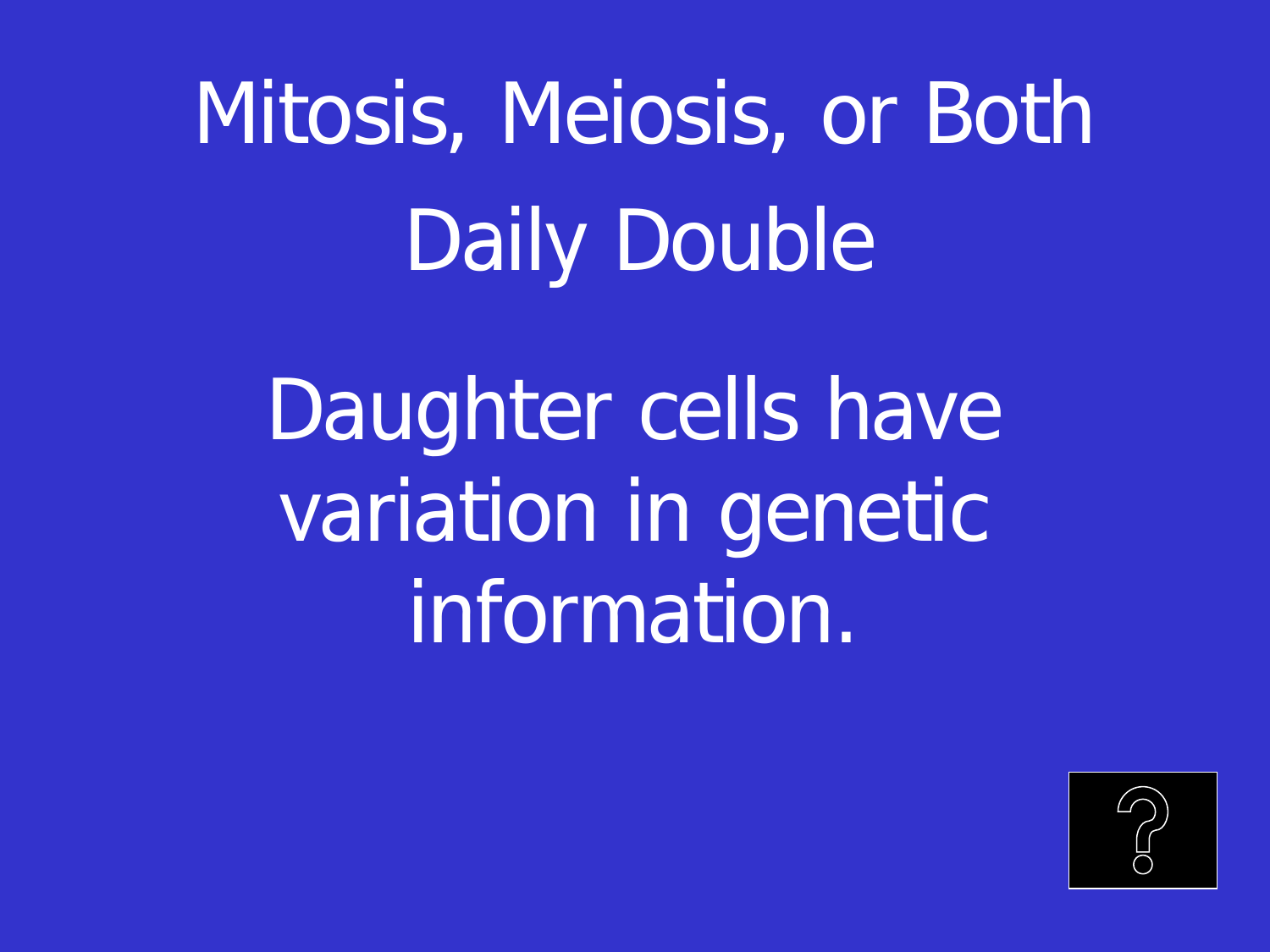

Mitosis, Meiosis, or Both
Daily Double
# Daughter cells have variation in genetic information.